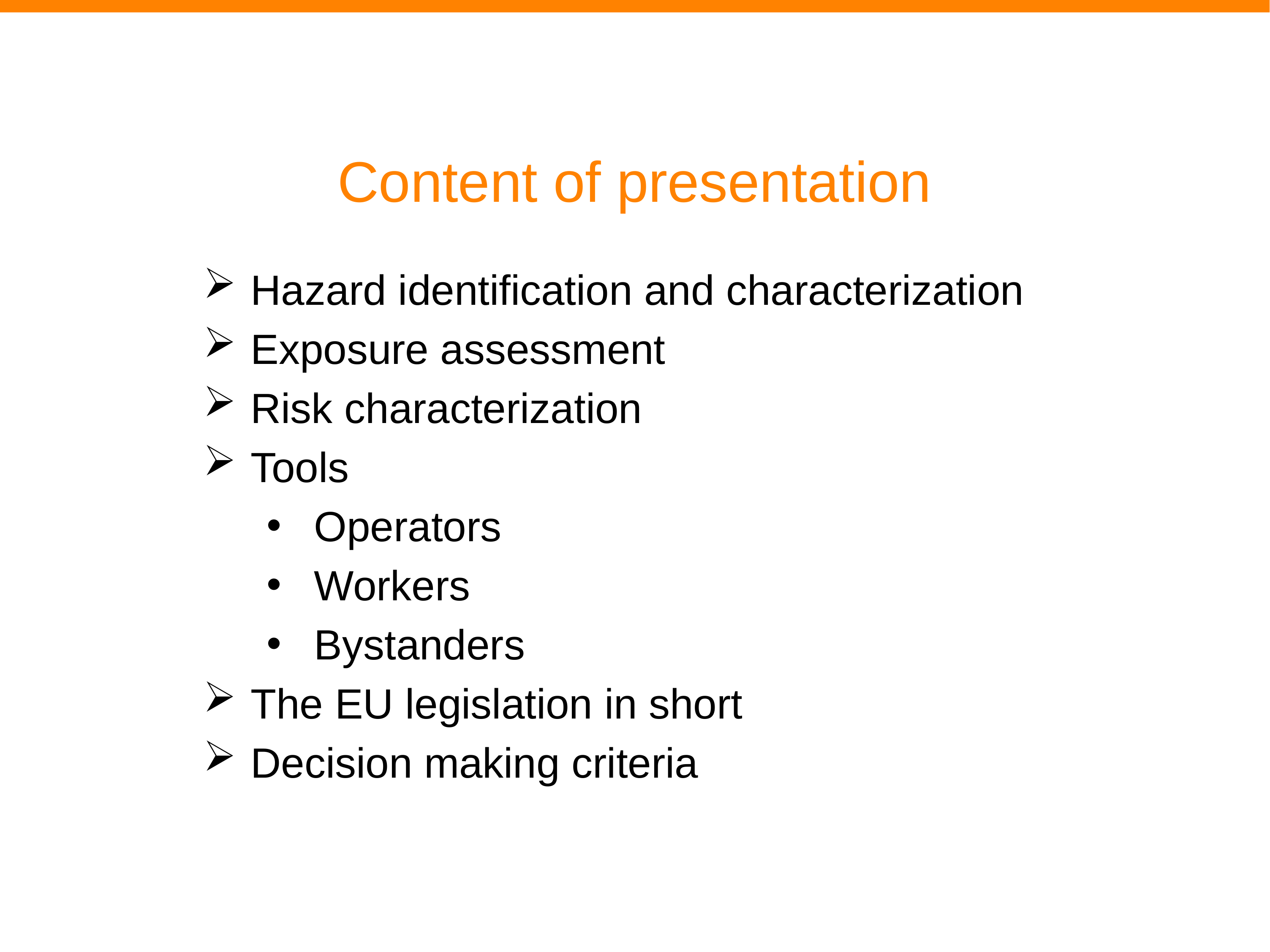

# Content of presentation
Hazard identification and characterization
Exposure assessment
Risk characterization
Tools
Operators
Workers
Bystanders
The EU legislation in short
Decision making criteria